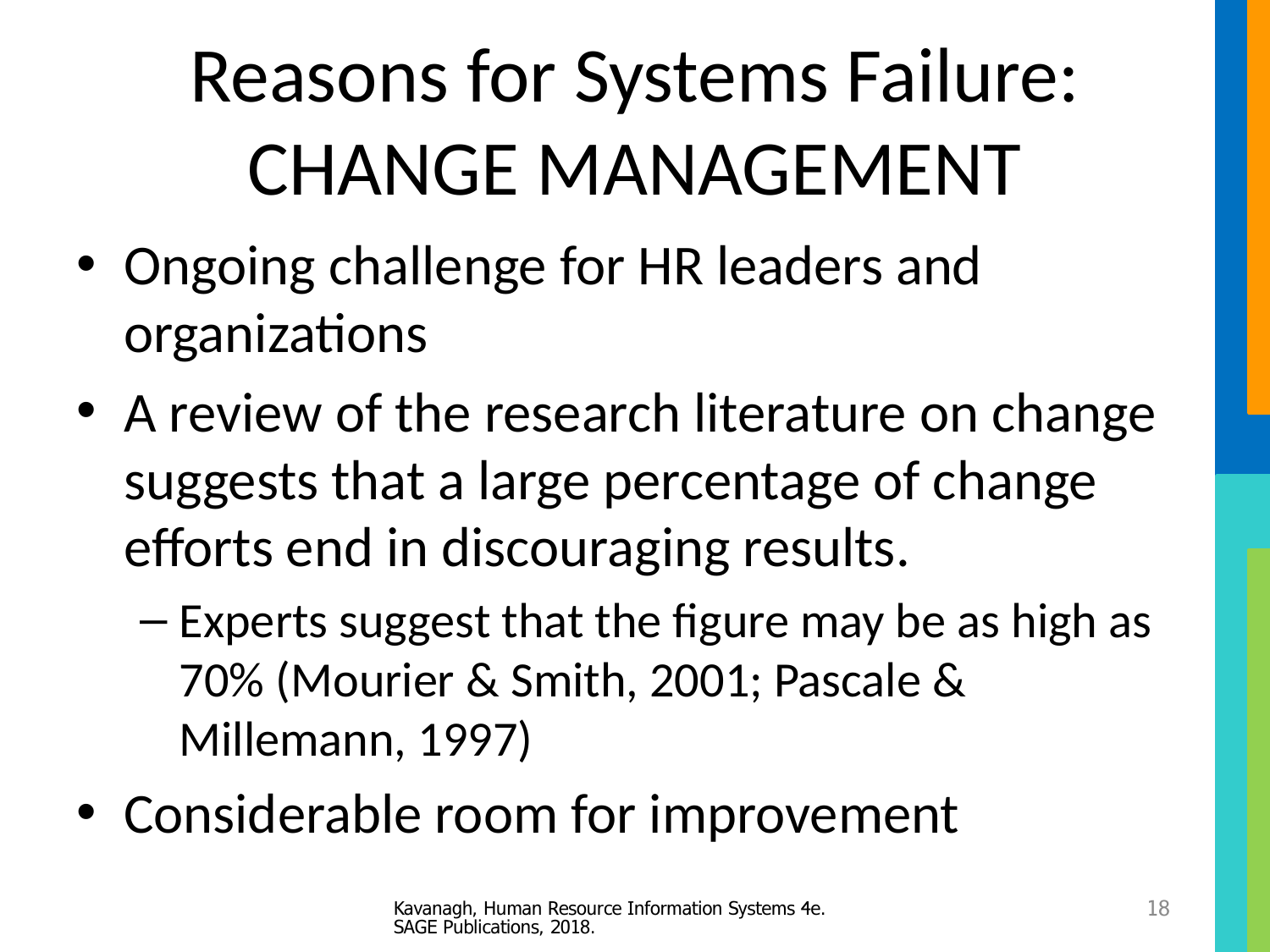

# Reasons for Systems Failure: CHANGE MANAGEMENT
Ongoing challenge for HR leaders and organizations
A review of the research literature on change suggests that a large percentage of change efforts end in discouraging results.
Experts suggest that the figure may be as high as 70% (Mourier & Smith, 2001; Pascale & Millemann, 1997)
Considerable room for improvement
Kavanagh, Human Resource Information Systems 4e. SAGE Publications, 2018.
18